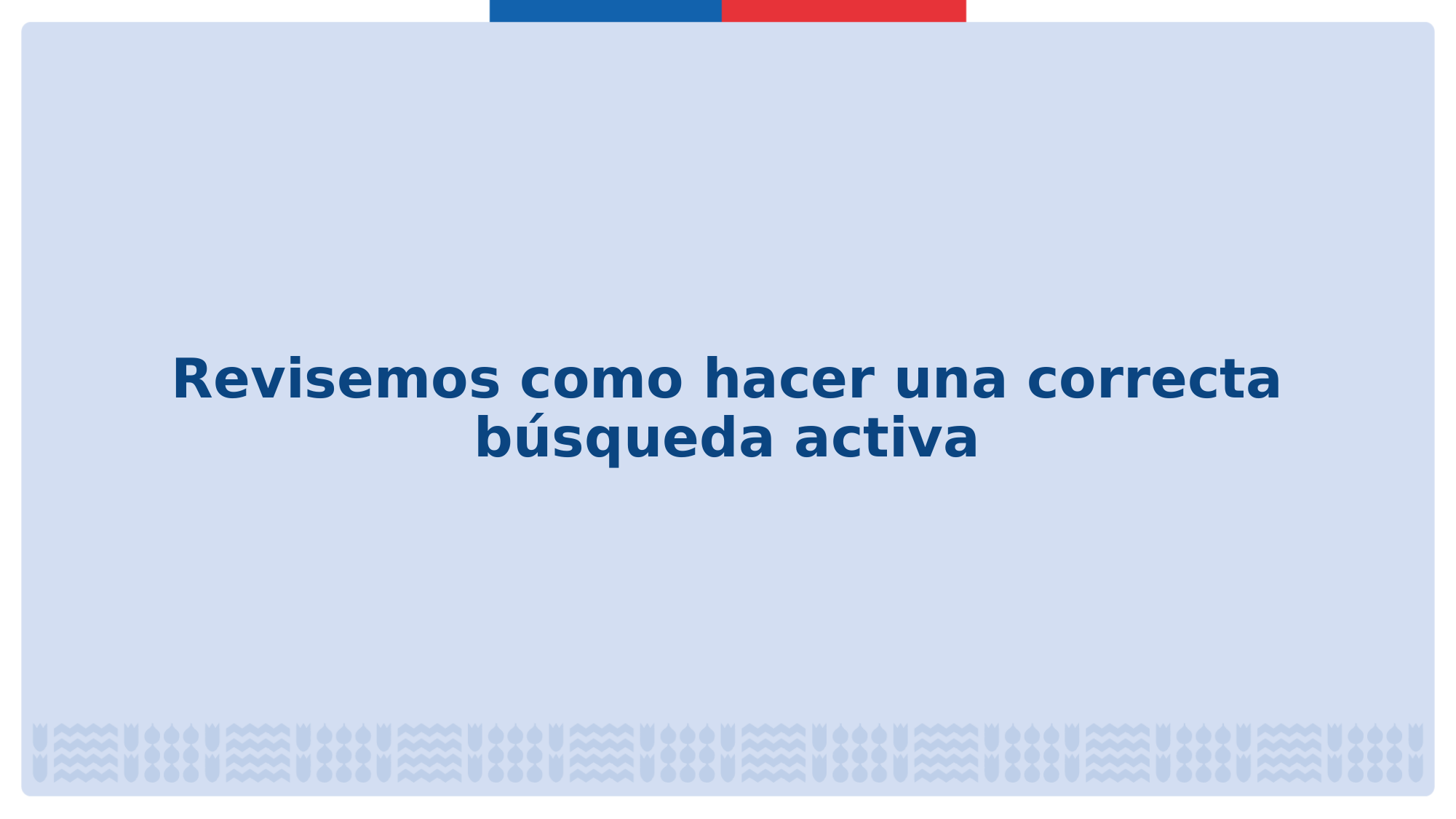

# Revisemos como hacer una correcta búsqueda activa